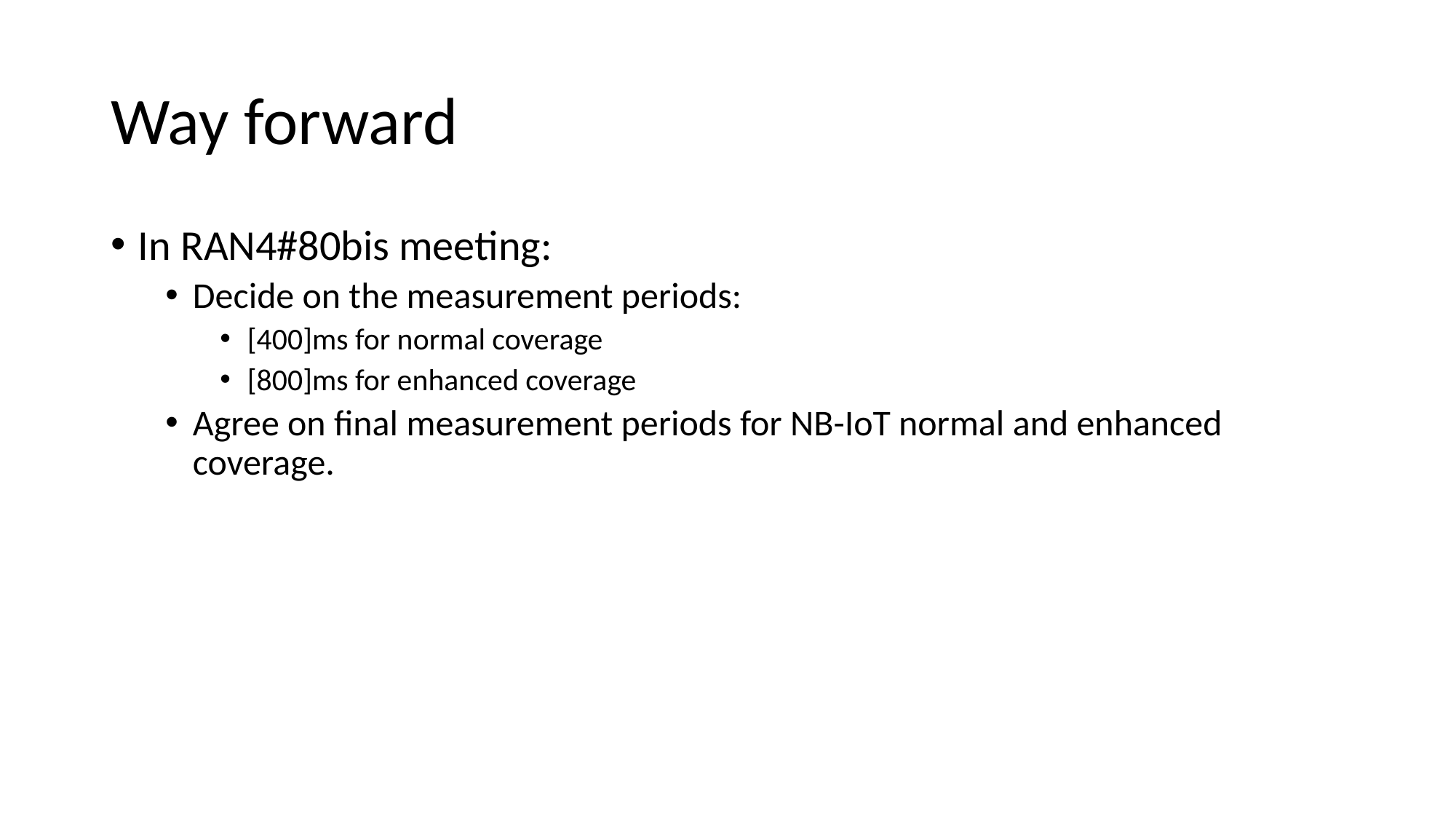

# Way forward
In RAN4#80bis meeting:
Decide on the measurement periods:
[400]ms for normal coverage
[800]ms for enhanced coverage
Agree on final measurement periods for NB-IoT normal and enhanced coverage.